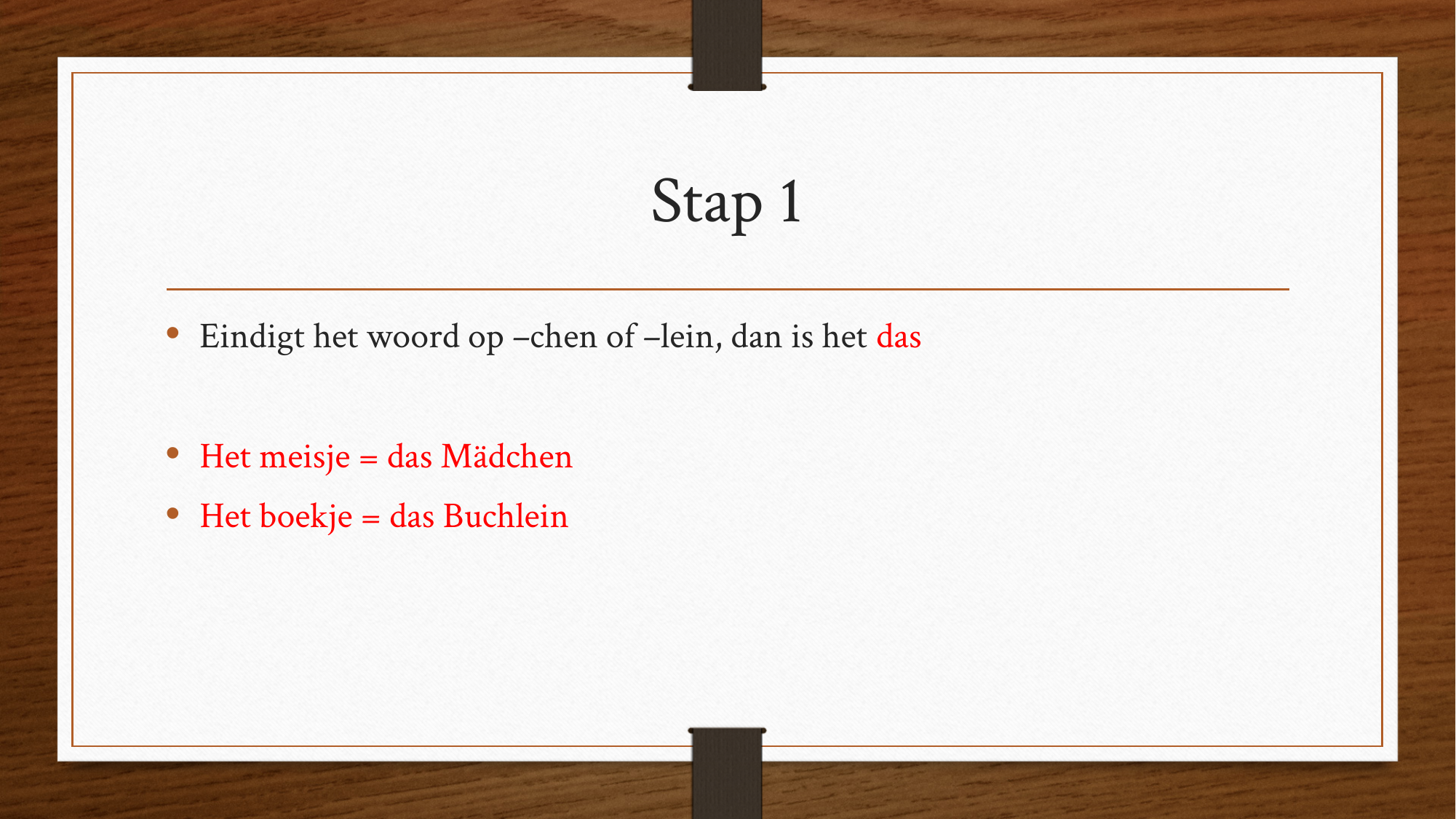

# Stap 1
Eindigt het woord op –chen of –lein, dan is het das

Het meisje = das Mädchen
Het boekje = das Buchlein